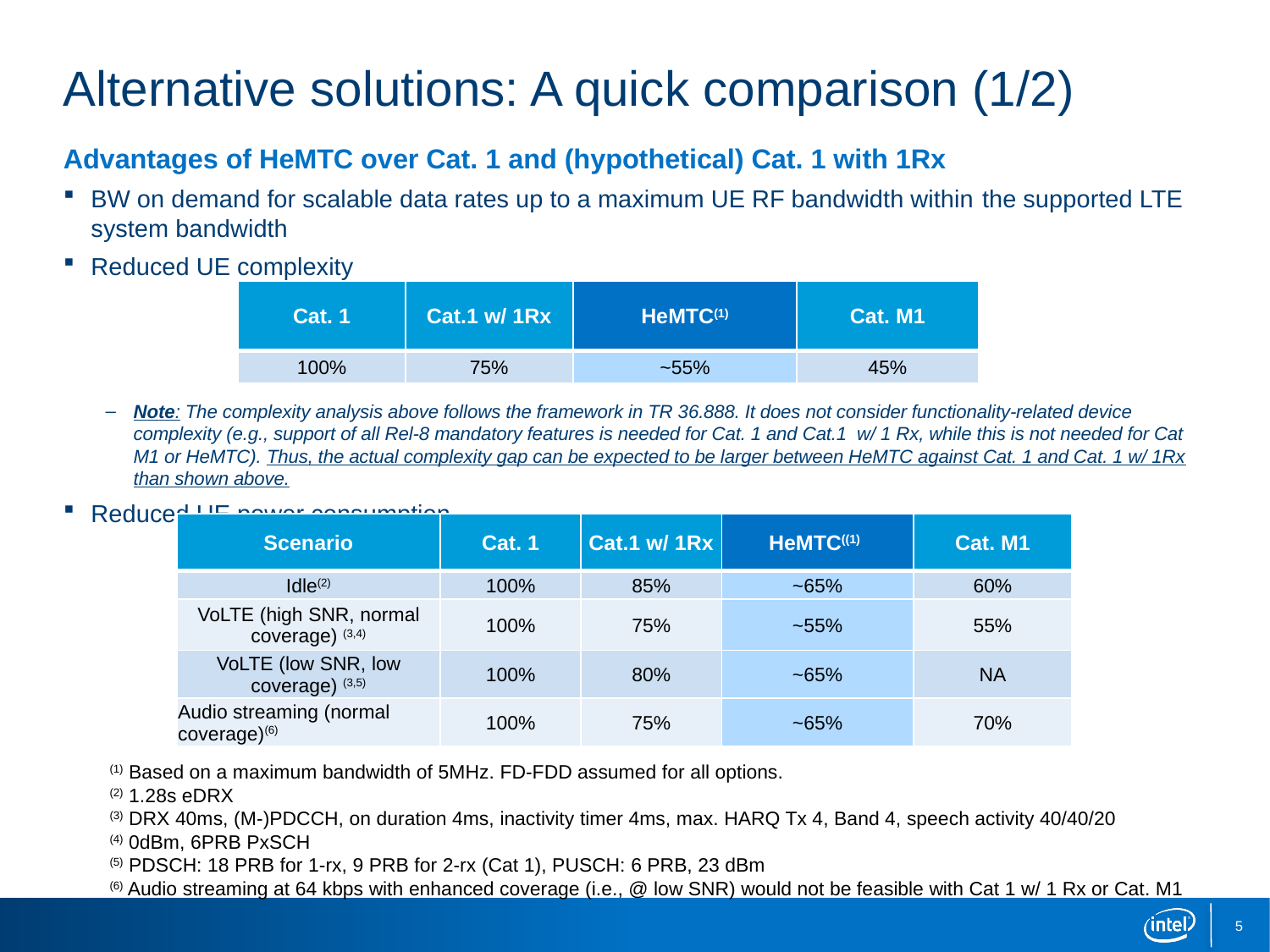

# Alternative solutions: A quick comparison (1/2)
Advantages of HeMTC over Cat. 1 and (hypothetical) Cat. 1 with 1Rx
BW on demand for scalable data rates up to a maximum UE RF bandwidth within the supported LTE system bandwidth
Reduced UE complexity

Note: The complexity analysis above follows the framework in TR 36.888. It does not consider functionality-related device complexity (e.g., support of all Rel-8 mandatory features is needed for Cat. 1 and Cat.1  w/ 1 Rx, while this is not needed for Cat M1 or HeMTC). Thus, the actual complexity gap can be expected to be larger between HeMTC against Cat. 1 and Cat. 1 w/ 1Rx than shown above.
Reduced UE power consumption

| Cat. 1 | Cat.1 w/ 1Rx | HeMTC(1) | Cat. M1 |
| --- | --- | --- | --- |
| 100% | 75% | ~55% | 45% |
| Scenario | Cat. 1 | Cat.1 w/ 1Rx | HeMTC((1) | Cat. M1 |
| --- | --- | --- | --- | --- |
| Idle(2) | 100% | 85% | ~65% | 60% |
| VoLTE (high SNR, normal coverage) (3,4) | 100% | 75% | ~55% | 55% |
| VoLTE (low SNR, low coverage) (3,5) | 100% | 80% | ~65% | NA |
| Audio streaming (normal coverage)(6) | 100% | 75% | ~65% | 70% |
(1) Based on a maximum bandwidth of 5MHz. FD-FDD assumed for all options.
(2) 1.28s eDRX
(3) DRX 40ms, (M-)PDCCH, on duration 4ms, inactivity timer 4ms, max. HARQ Tx 4, Band 4, speech activity 40/40/20
(4) 0dBm, 6PRB PxSCH
(5) PDSCH: 18 PRB for 1-rx, 9 PRB for 2-rx (Cat 1), PUSCH: 6 PRB, 23 dBm
(6) Audio streaming at 64 kbps with enhanced coverage (i.e., @ low SNR) would not be feasible with Cat 1 w/ 1 Rx or Cat. M1

5